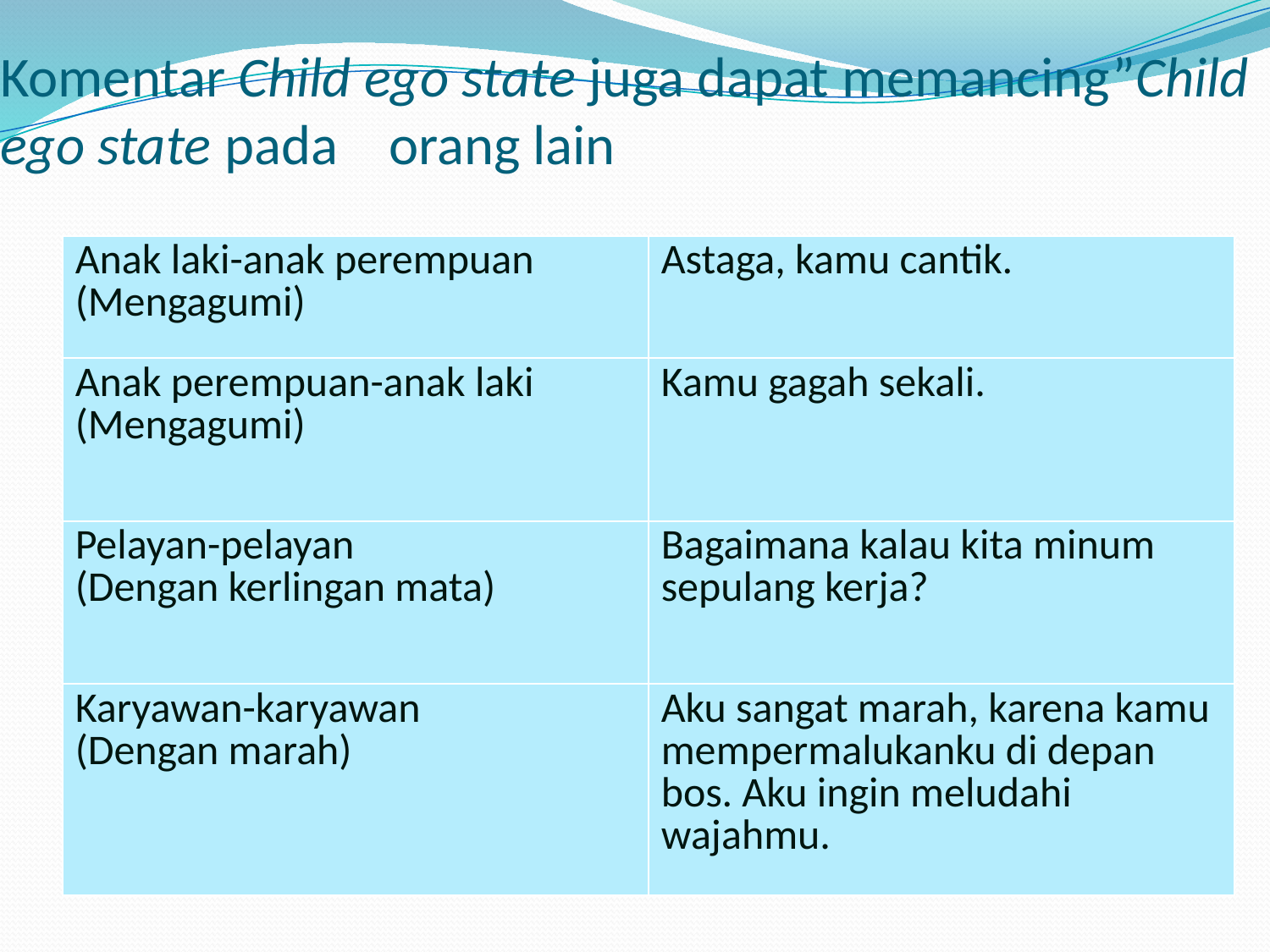

# Komentar Child ego state juga dapat memancing”Child ego state pada    orang lain
| Anak laki-anak perempuan (Mengagumi) | Astaga, kamu cantik. |
| --- | --- |
| Anak perempuan-anak laki (Mengagumi) | Kamu gagah sekali. |
| Pelayan-pelayan (Dengan kerlingan mata) | Bagaimana kalau kita minum sepulang kerja? |
| Karyawan-karyawan (Dengan marah) | Aku sangat marah, karena kamu mempermalukanku di depan bos. Aku ingin meludahi wajahmu. |